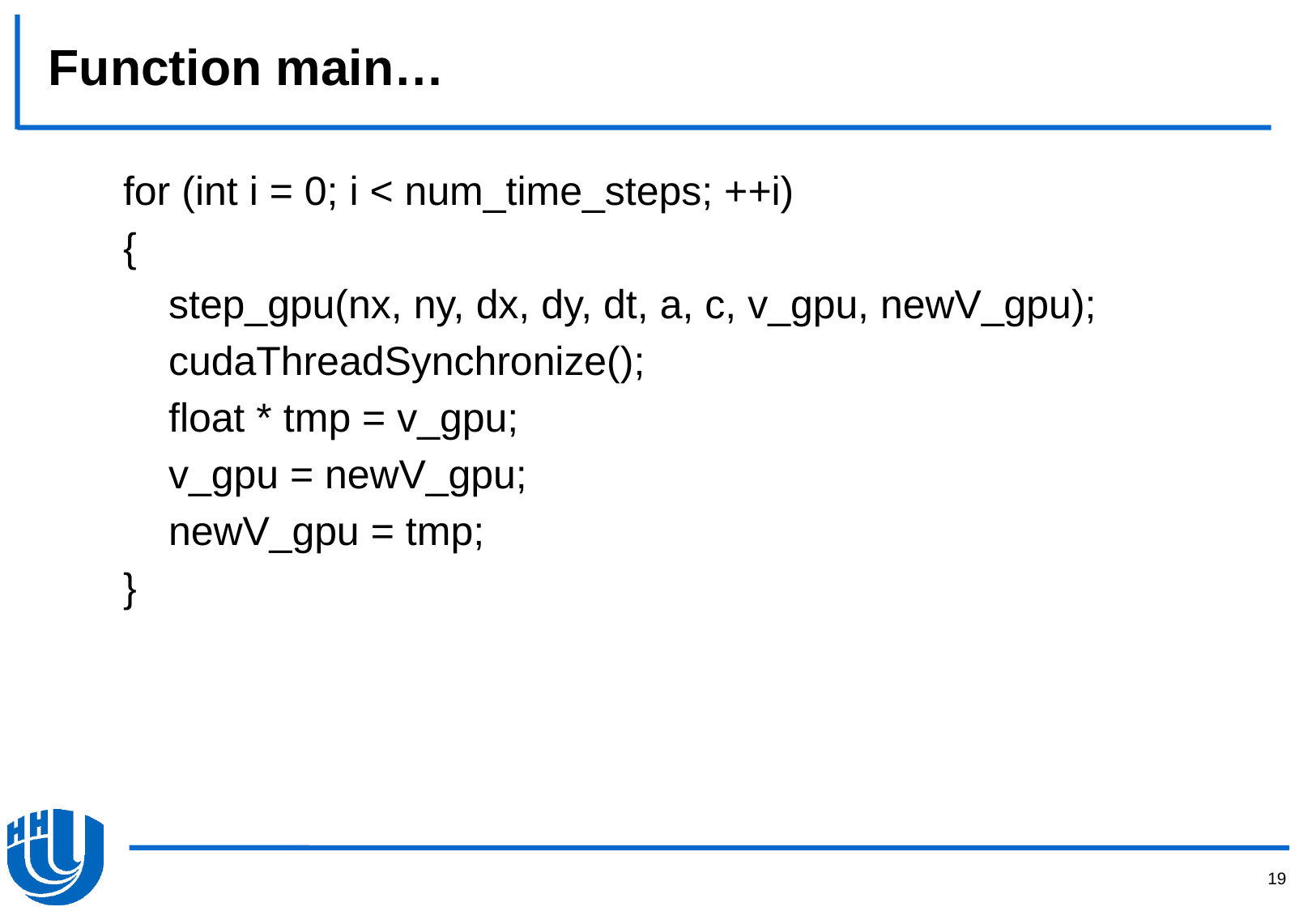

# Function main…
    for (int i = 0; i < num_time_steps; ++i)
    {
        step_gpu(nx, ny, dx, dy, dt, a, c, v_gpu, newV_gpu);
        cudaThreadSynchronize();
        float * tmp = v_gpu;
        v_gpu = newV_gpu;
        newV_gpu = tmp;
    }

19